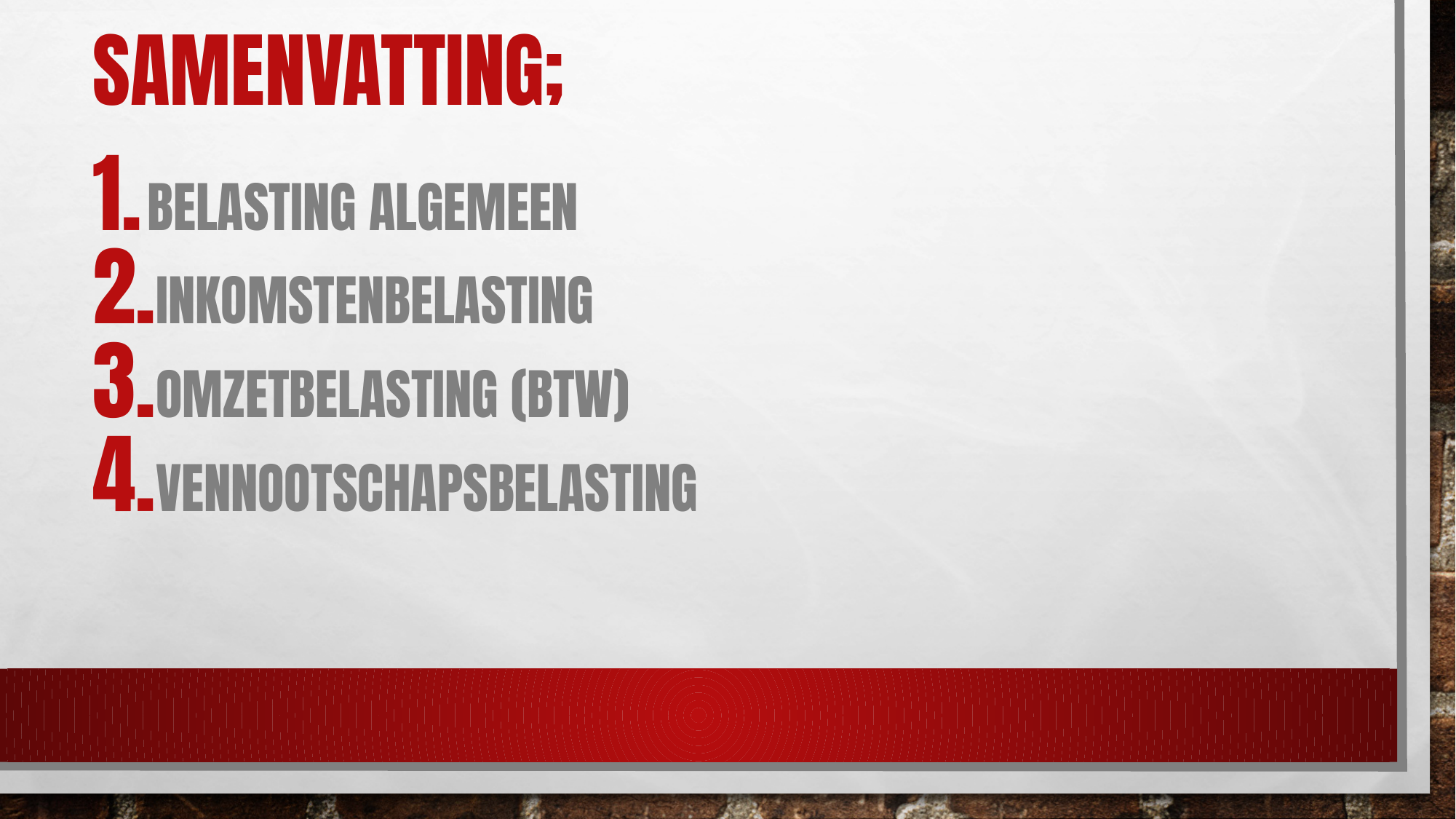

# Samenvatting;
Belasting algemeen
Inkomstenbelasting
Omzetbelasting (btw)
VENNOOTSCHAPSBELASTING